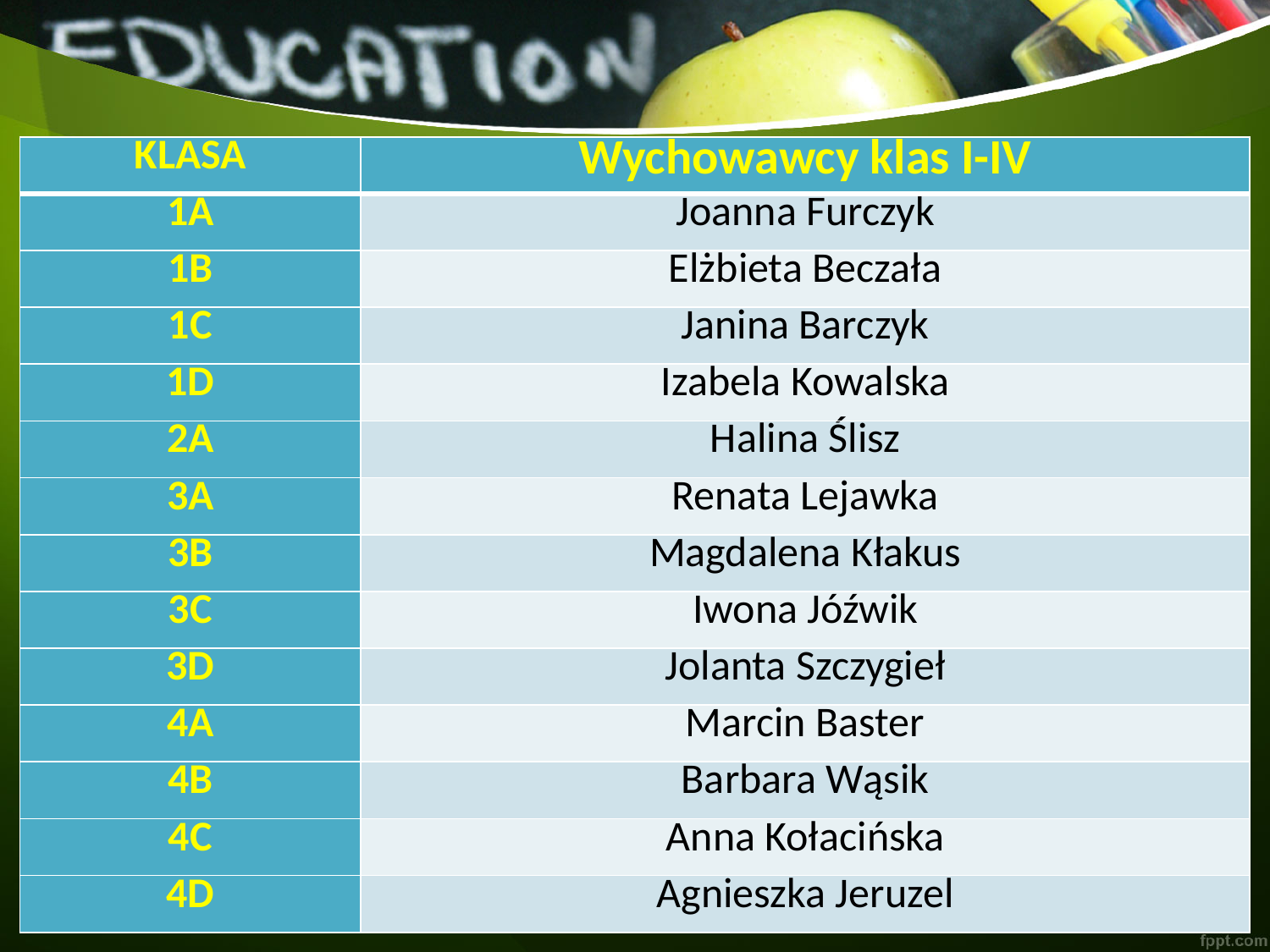

| KLASA | Wychowawcy klas I-IV |
| --- | --- |
| 1A | Joanna Furczyk |
| 1B | Elżbieta Beczała |
| 1C | Janina Barczyk |
| 1D | Izabela Kowalska |
| 2A | Halina Ślisz |
| 3A | Renata Lejawka |
| 3B | Magdalena Kłakus |
| 3C | Iwona Jóźwik |
| 3D | Jolanta Szczygieł |
| 4A | Marcin Baster |
| 4B | Barbara Wąsik |
| 4C | Anna Kołacińska |
| 4D | Agnieszka Jeruzel |